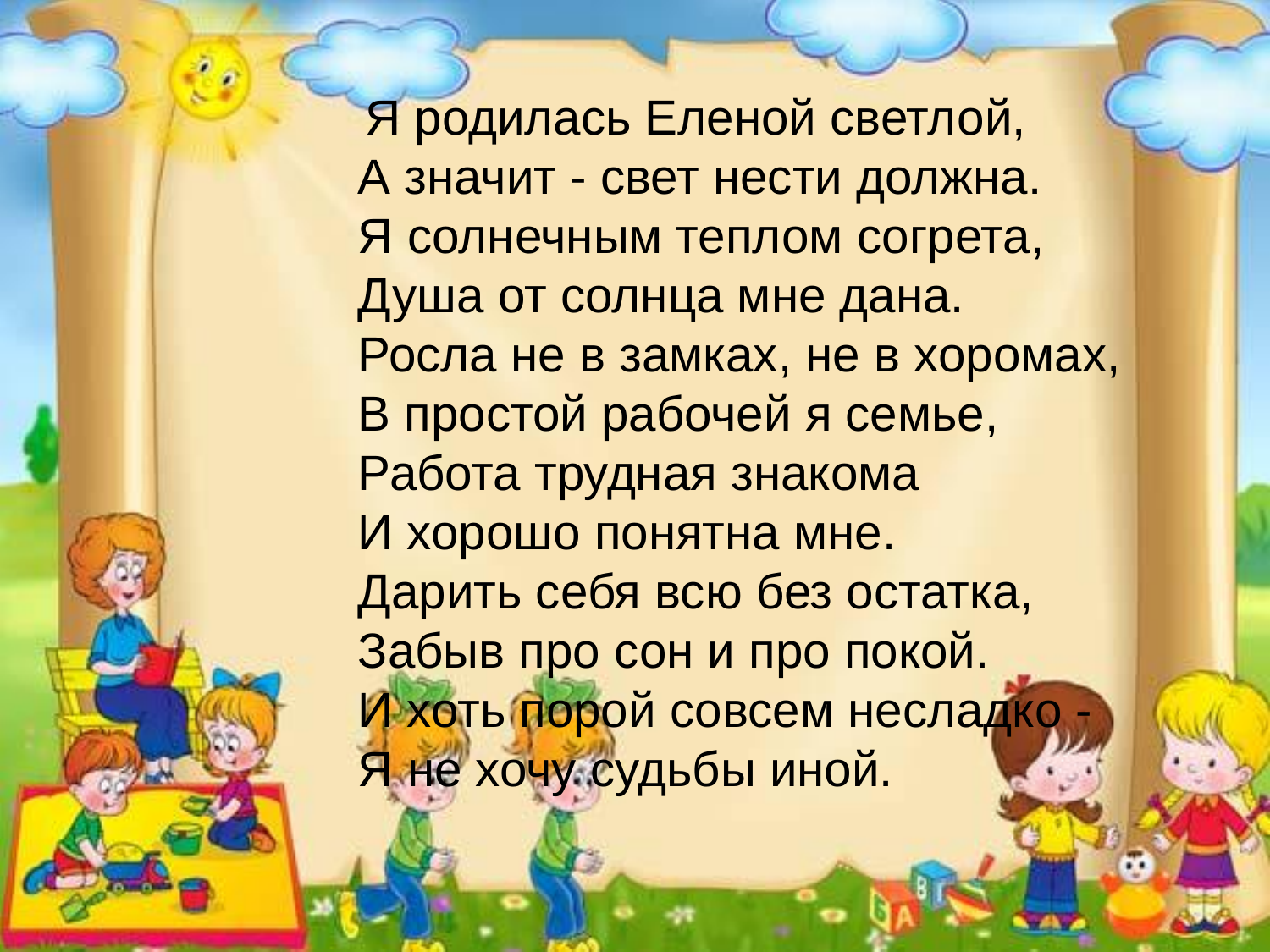

Я родилась Еленой светлой,
А значит - свет нести должна.
Я солнечным теплом согрета,
Душа от солнца мне дана.
Росла не в замках, не в хоромах,
В простой рабочей я семье,
Работа трудная знакома
И хорошо понятна мне.
Дарить себя всю без остатка,
Забыв про сон и про покой.
И хоть порой совсем несладко - 
Я не хочу судьбы иной.